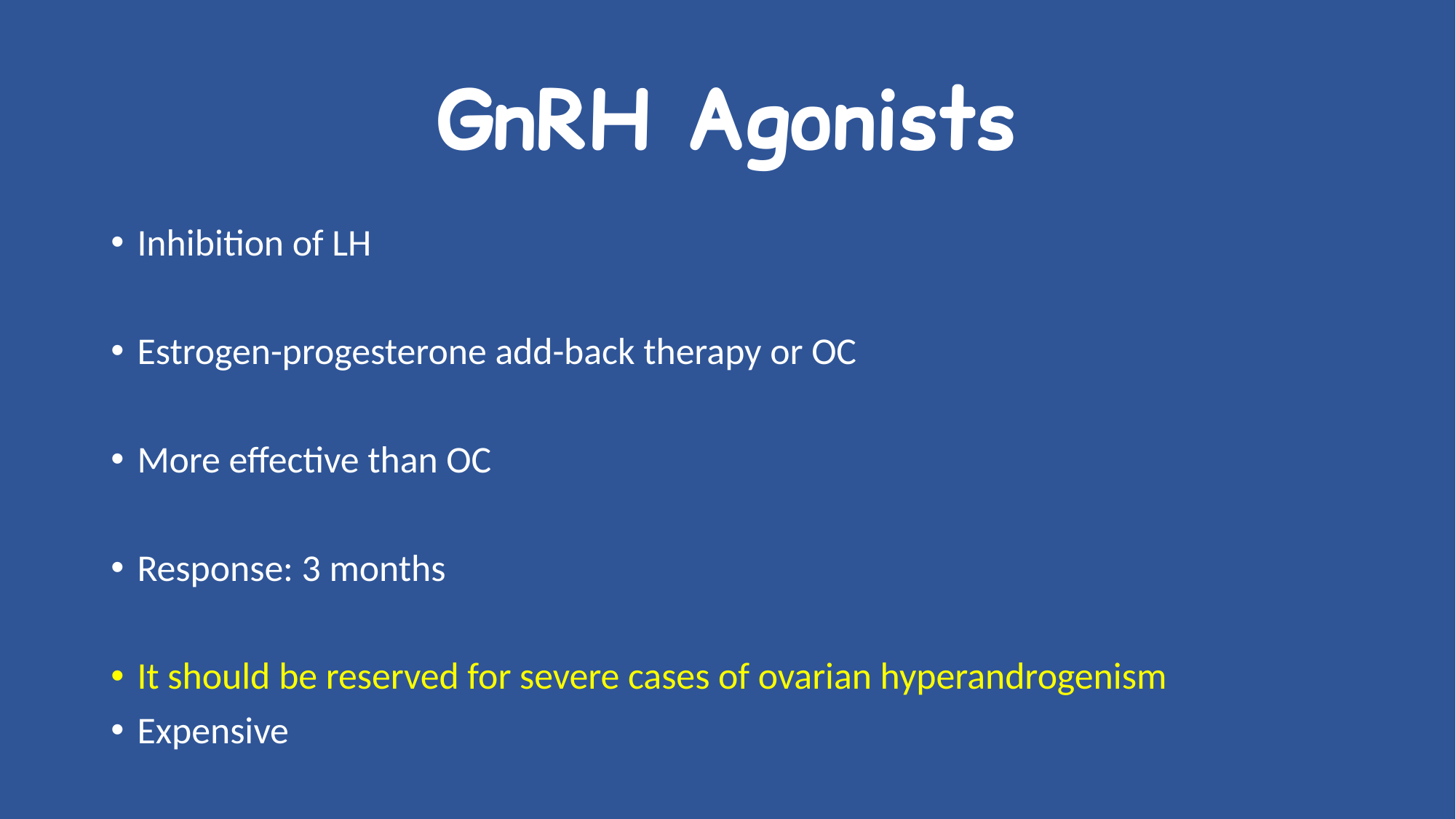

# GnRH Agonists
Inhibition of LH

Estrogen-progesterone add-back therapy or OC

More effective than OC

Response: 3 months

It should be reserved for severe cases of ovarian hyperandrogenism
Expensive